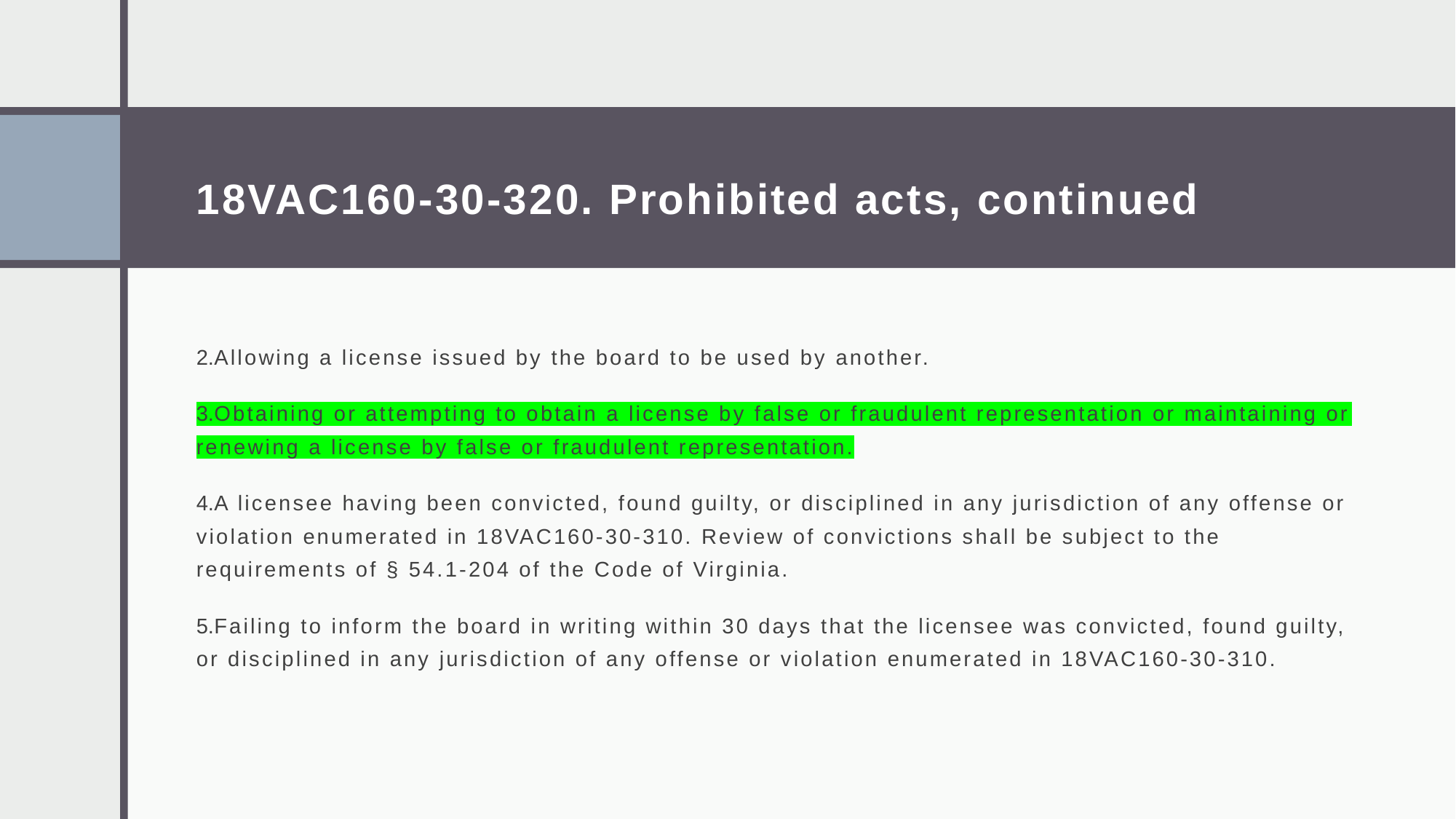

# 18VAC160-30-320. Prohibited acts, continued

Allowing a license issued by the board to be used by another.
Obtaining or attempting to obtain a license by false or fraudulent representation or maintaining or renewing a license by false or fraudulent representation.
A licensee having been convicted, found guilty, or disciplined in any jurisdiction of any offense or violation enumerated in 18VAC160-30-310. Review of convictions shall be subject to the requirements of § 54.1-204 of the Code of Virginia.
Failing to inform the board in writing within 30 days that the licensee was convicted, found guilty, or disciplined in any jurisdiction of any offense or violation enumerated in 18VAC160-30-310.